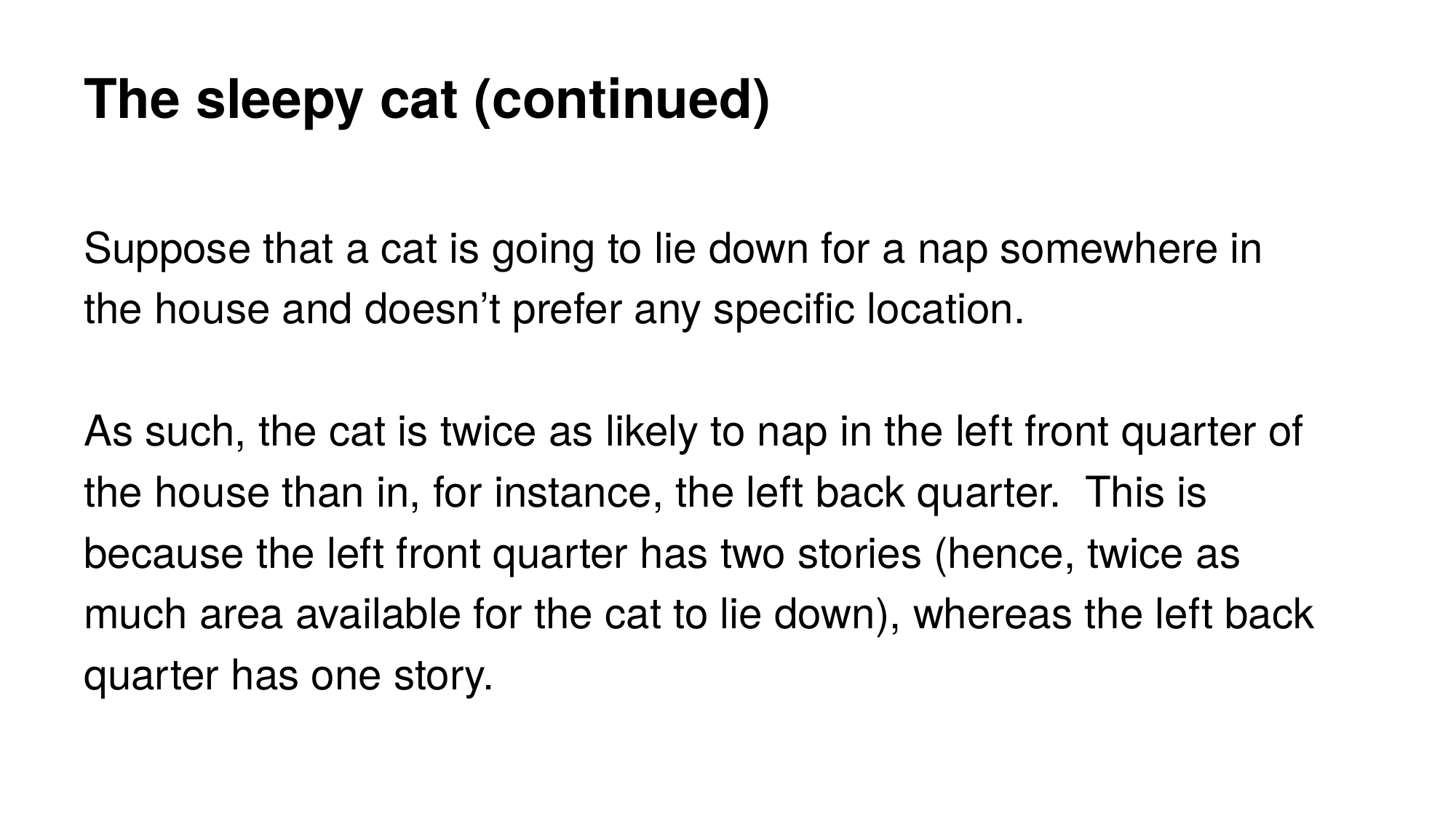

# The sleepy cat (continued)
Suppose that a cat is going to lie down for a nap somewhere in the house and doesn’t prefer any specific location.

As such, the cat is twice as likely to nap in the left front quarter of the house than in, for instance, the left back quarter.  This is because the left front quarter has two stories (hence, twice as much area available for the cat to lie down), whereas the left back quarter has one story.